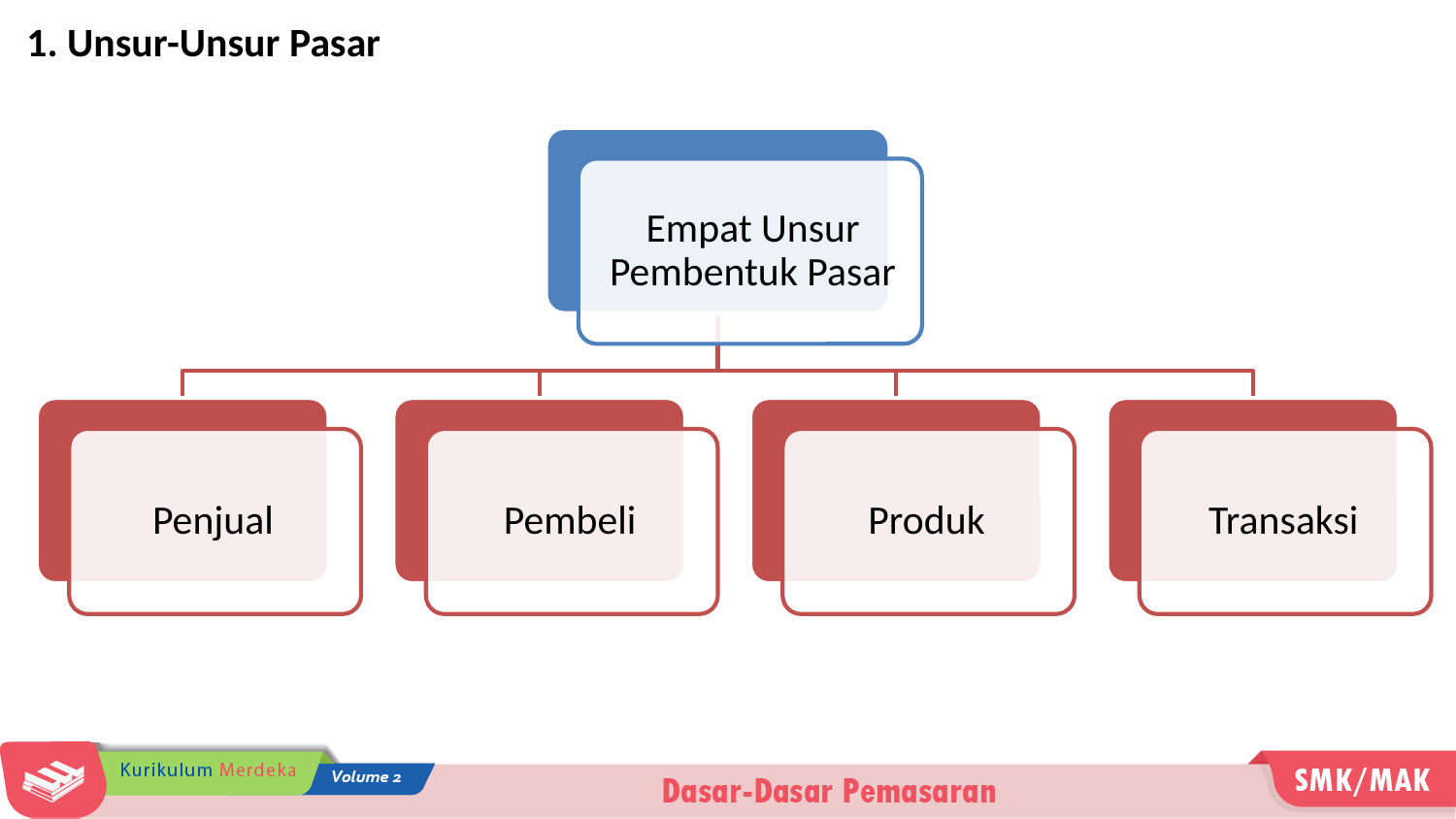

1. Unsur-Unsur Pasar
Empat Unsur Pembentuk Pasar
Penjual
Pembeli
Produk
Transaksi